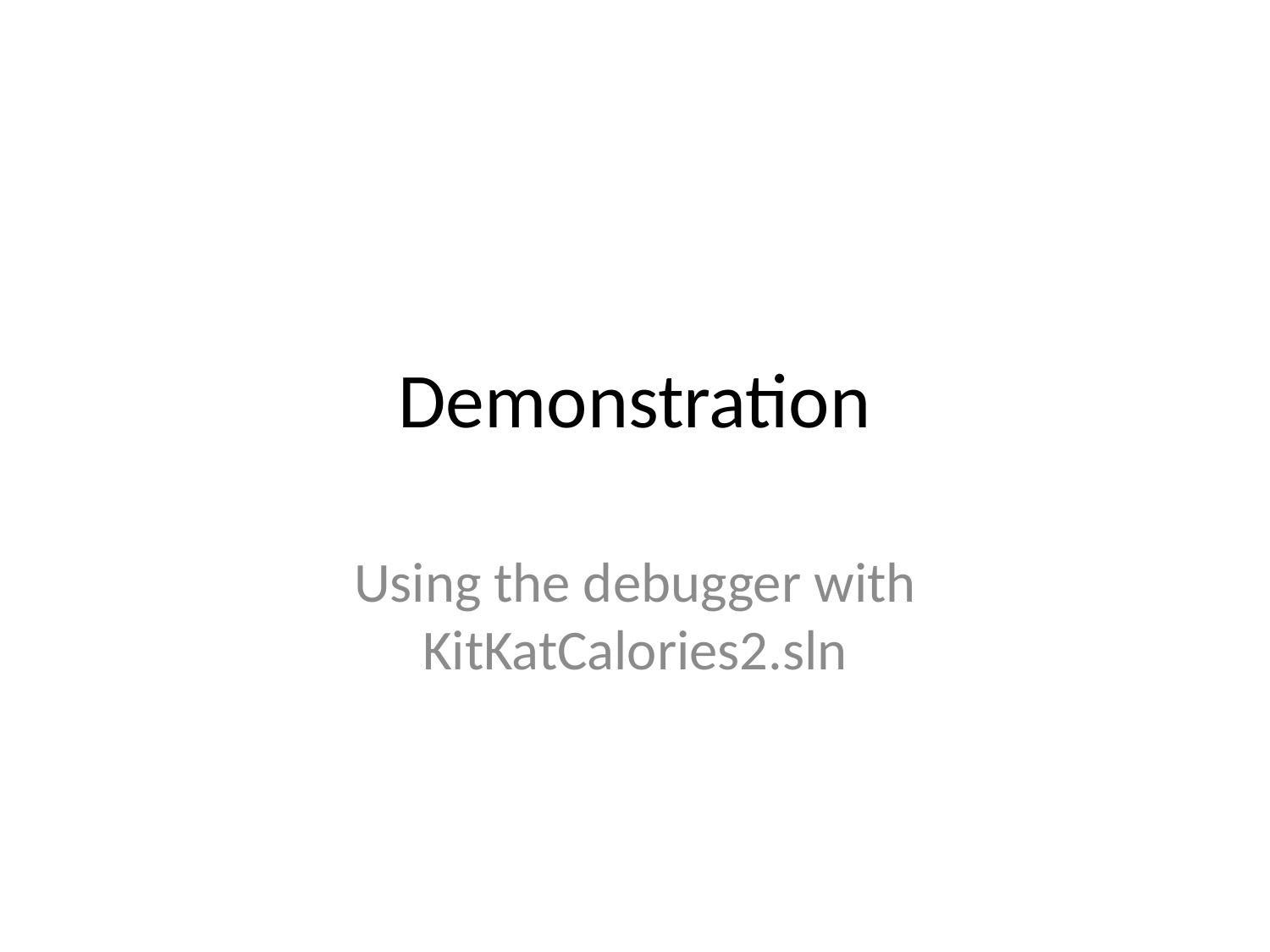

# Demonstration
Using the debugger with KitKatCalories2.sln